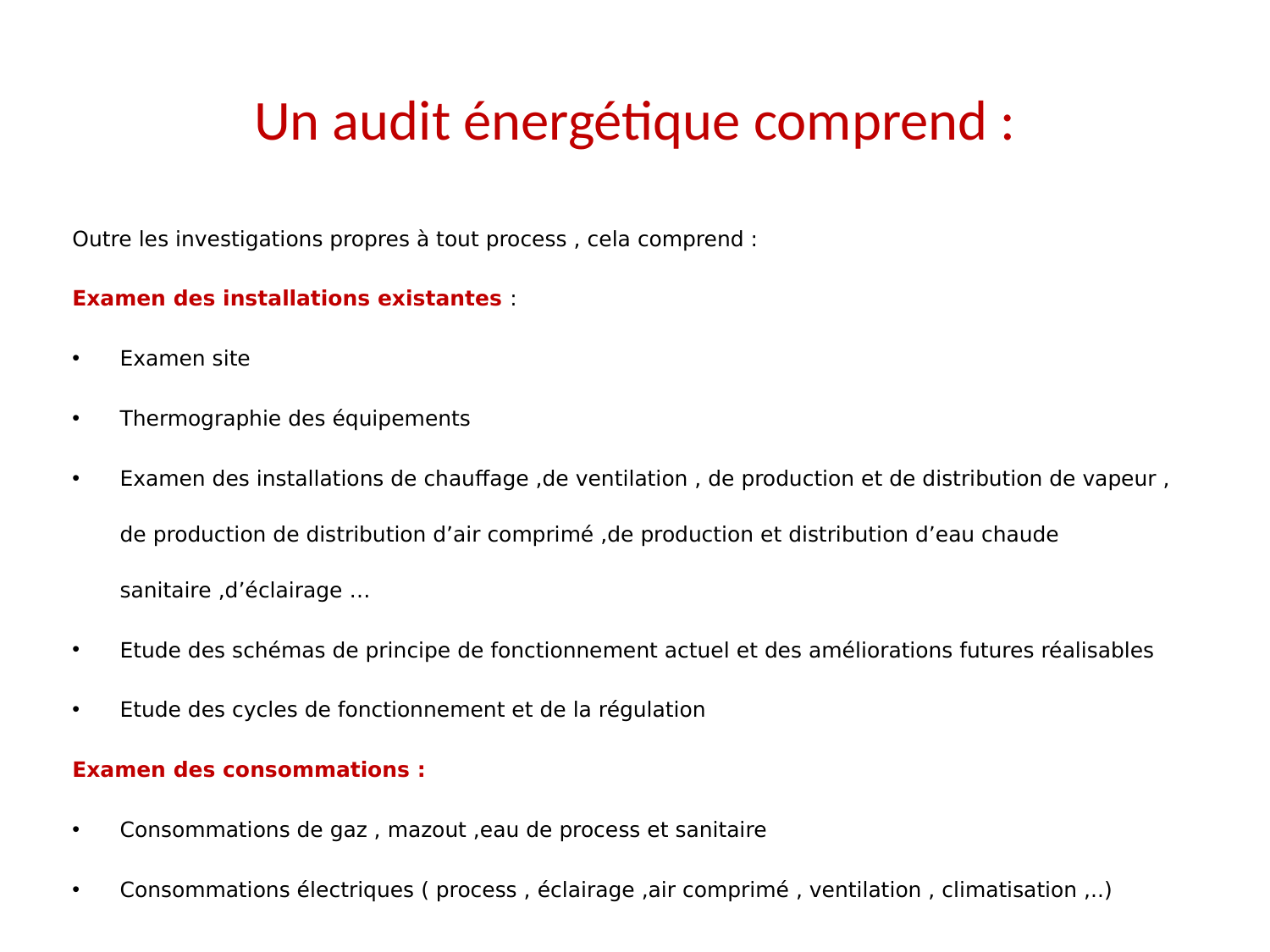

# Un audit énergétique comprend :
Outre les investigations propres à tout process , cela comprend :
Examen des installations existantes :
Examen site
Thermographie des équipements
Examen des installations de chauffage ,de ventilation , de production et de distribution de vapeur , de production de distribution d’air comprimé ,de production et distribution d’eau chaude sanitaire ,d’éclairage …
Etude des schémas de principe de fonctionnement actuel et des améliorations futures réalisables
Etude des cycles de fonctionnement et de la régulation
Examen des consommations :
Consommations de gaz , mazout ,eau de process et sanitaire
Consommations électriques ( process , éclairage ,air comprimé , ventilation , climatisation ,..)